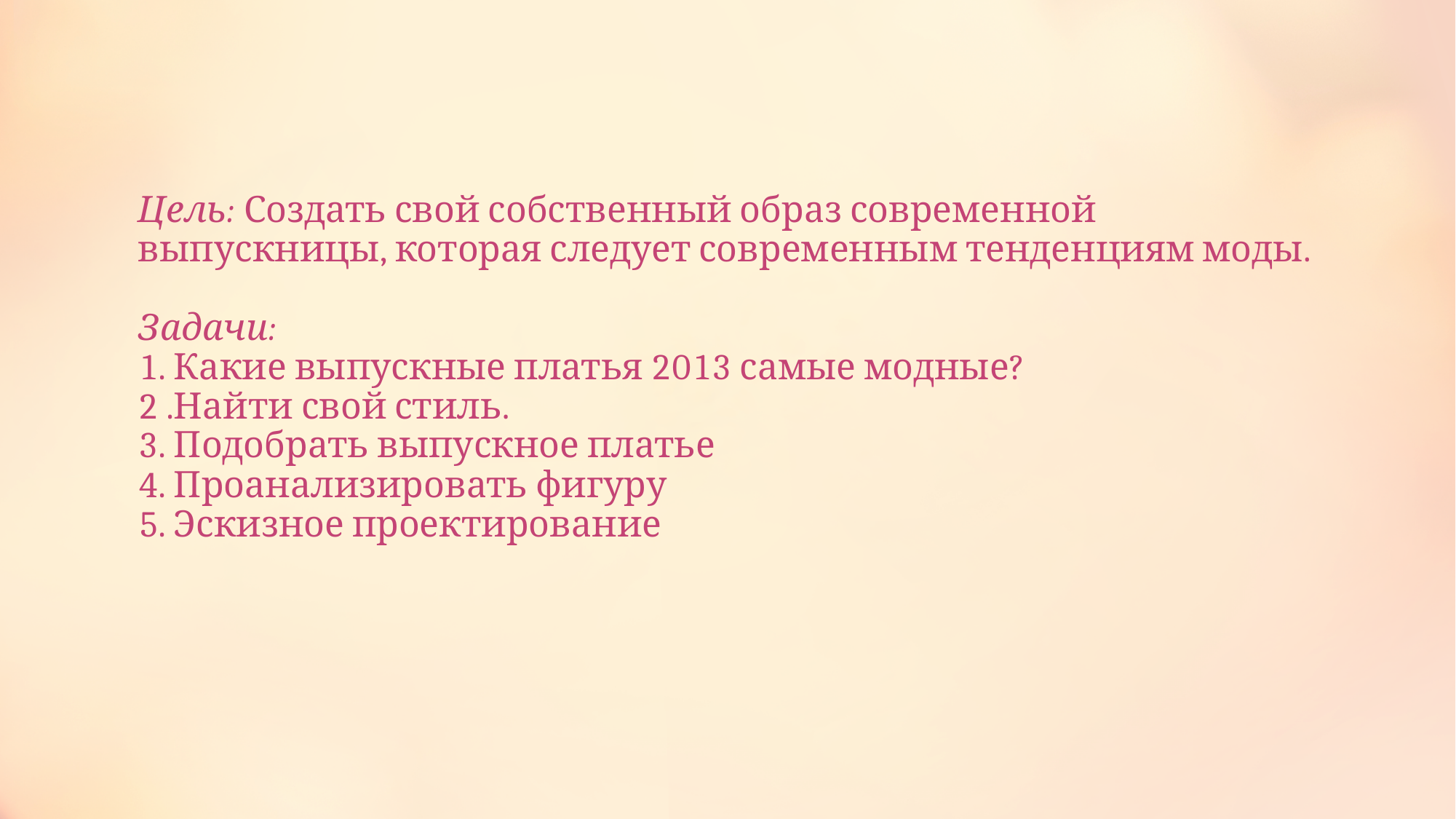

Цель: Создать свой собственный образ современной выпускницы, которая следует современным тенденциям моды.

Задачи:
1. Какие выпускные платья 2013 самые модные?
2 .Найти свой стиль.
3. Подобрать выпускное платье
4. Проанализировать фигуру
5. Эскизное проектирование